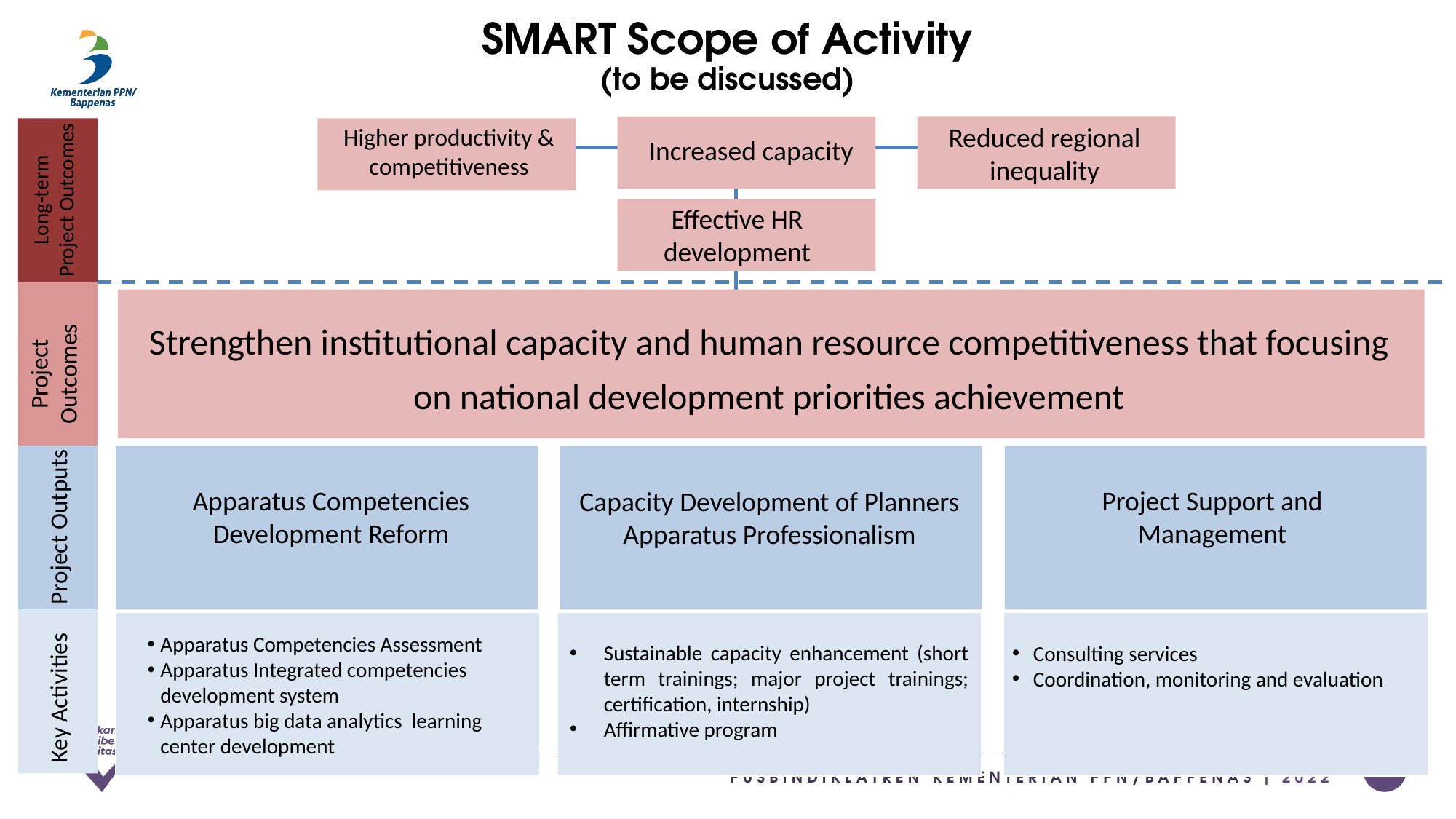

SMART Scope of Activity
(to be discussed)
Reduced regional inequality
Higher productivity & competitiveness

Increased capacity
Long-term
Project Outcomes
Effective HR development

Strengthen institutional capacity and human resource competitiveness that focusing on national development priorities achievement
Project Outcomes

Apparatus Competencies Development Reform
Project Support and Management
Capacity Development of Planners Apparatus Professionalism
Project Outputs

Sustainable capacity enhancement (short term trainings; major project trainings; certification, internship)
Affirmative program

Apparatus Competencies Assessment
Apparatus Integrated competencies development system
Apparatus big data analytics  learning center development
Consulting services
Coordination, monitoring and evaluation

Key Activities
38